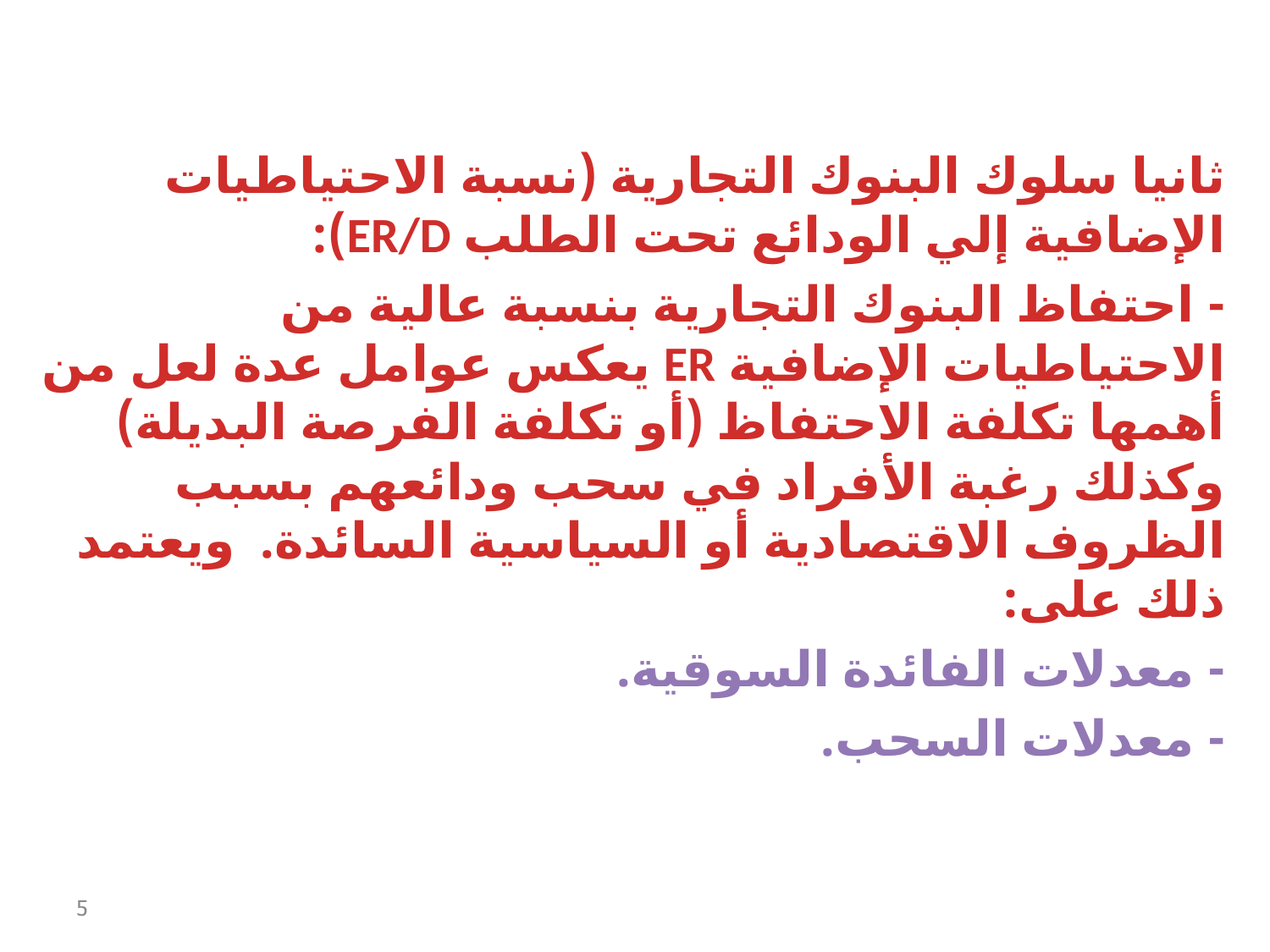

ثانيا سلوك البنوك التجارية (نسبة الاحتياطيات الإضافية إلي الودائع تحت الطلب ER/D):
- احتفاظ البنوك التجارية بنسبة عالية من الاحتياطيات الإضافية ER يعكس عوامل عدة لعل من أهمها تكلفة الاحتفاظ (أو تكلفة الفرصة البديلة) وكذلك رغبة الأفراد في سحب ودائعهم بسبب الظروف الاقتصادية أو السياسية السائدة.  ويعتمد ذلك على:
- معدلات الفائدة السوقية.
- معدلات السحب.

5